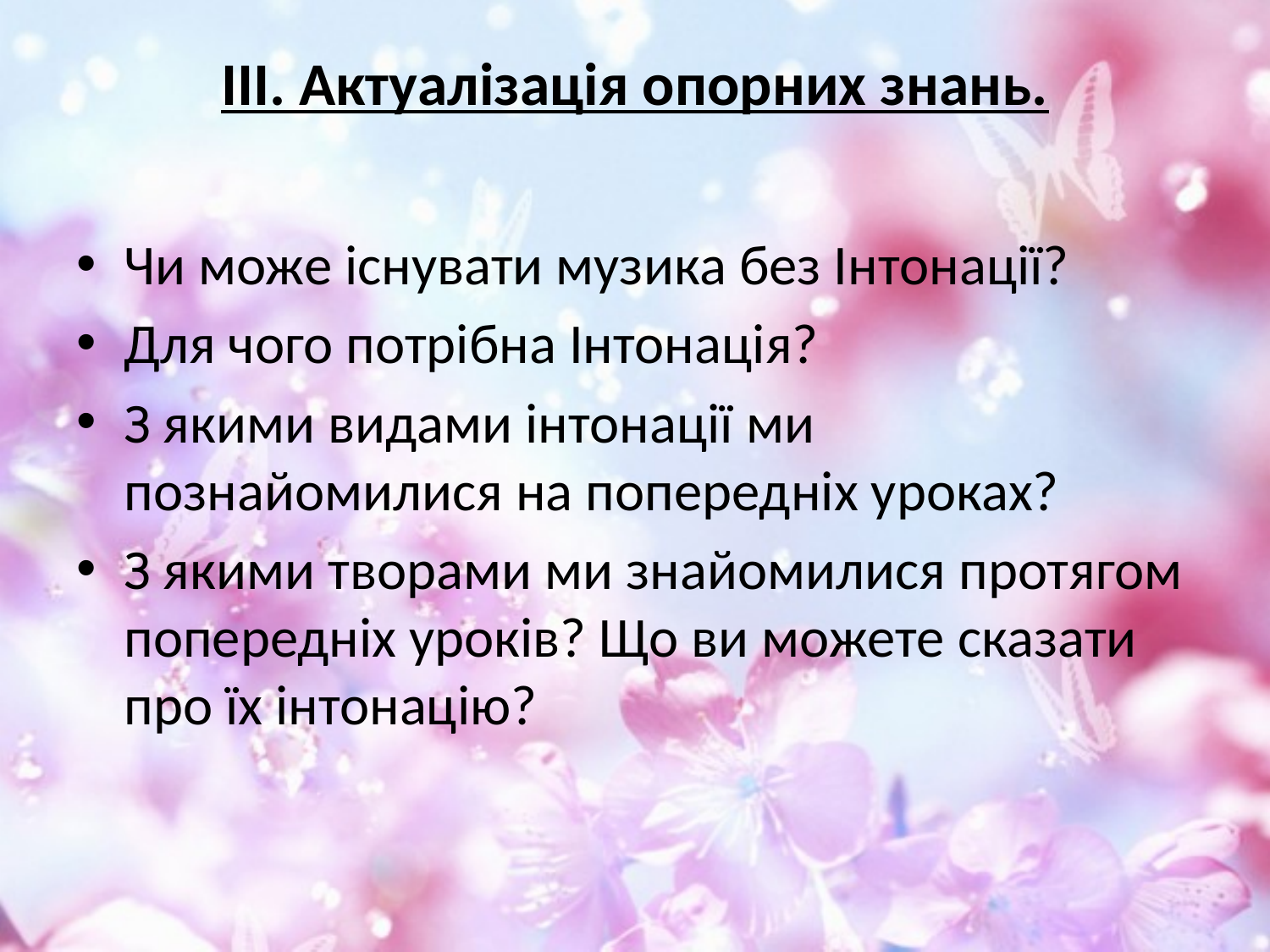

# ІІІ. Актуалізація опорних знань.
Чи може існувати музика без Інтонації?
Для чого потрібна Інтонація?
З якими видами інтонації ми познайомилися на попередніх уроках?
З якими творами ми знайомилися протягом попередніх уроків? Що ви можете сказати про їх інтонацію?